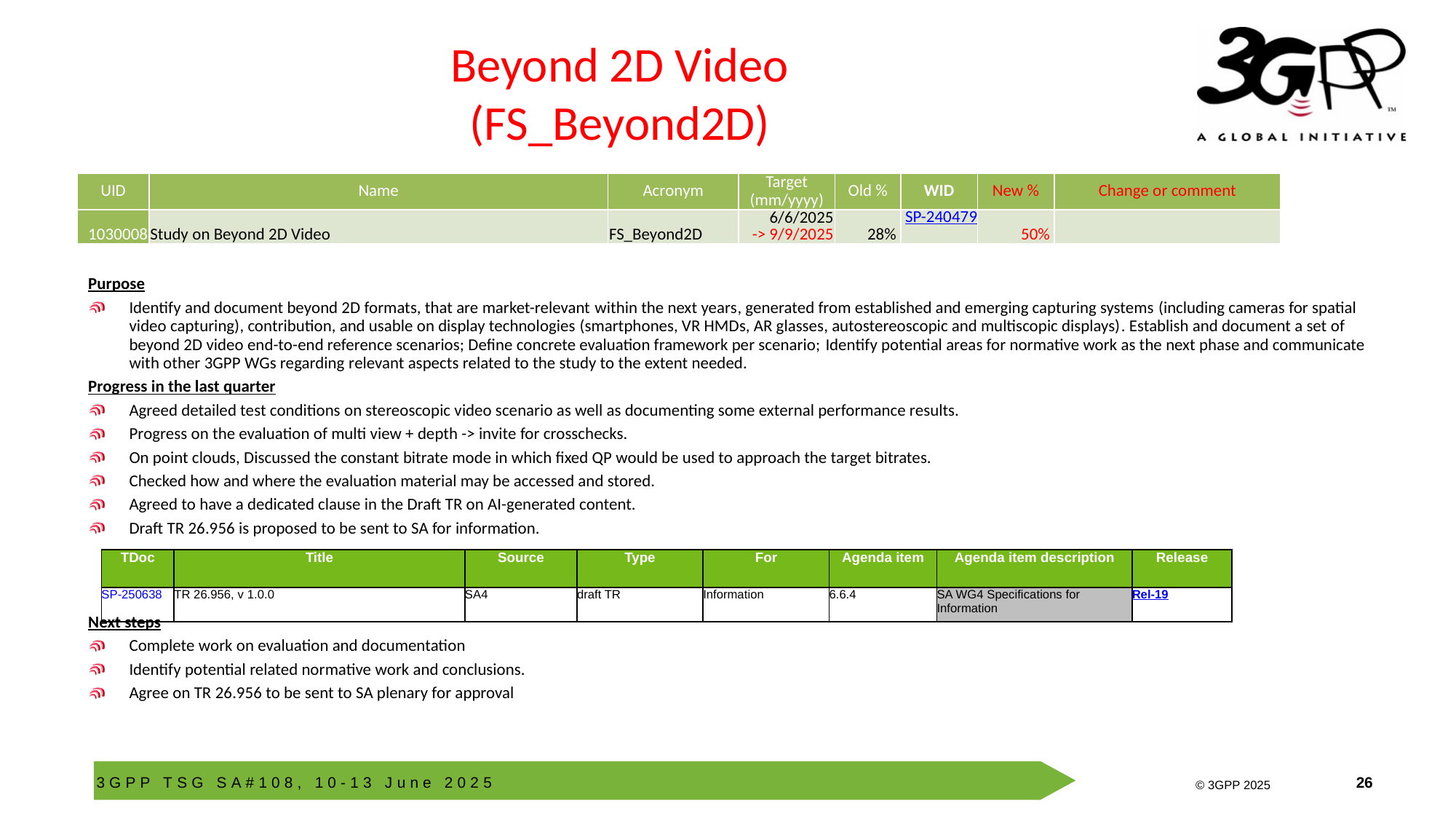

# Beyond 2D Video (FS_Beyond2D)
| UID | Name | Acronym | Target (mm/yyyy) | Old % | WID | New % | Change or comment |
| --- | --- | --- | --- | --- | --- | --- | --- |
| 1030008 | Study on Beyond 2D Video | FS\_Beyond2D | 6/6/2025 -> 9/9/2025 | 28% | SP-240479 | 50% |  |
Purpose
Identify and document beyond 2D formats, that are market-relevant within the next years, generated from established and emerging capturing systems (including cameras for spatial video capturing), contribution, and usable on display technologies (smartphones, VR HMDs, AR glasses, autostereoscopic and multiscopic displays). Establish and document a set of beyond 2D video end-to-end reference scenarios; Define concrete evaluation framework per scenario; Identify potential areas for normative work as the next phase and communicate with other 3GPP WGs regarding relevant aspects related to the study to the extent needed.
Progress in the last quarter
Agreed detailed test conditions on stereoscopic video scenario as well as documenting some external performance results.
Progress on the evaluation of multi view + depth -> invite for crosschecks.
On point clouds, Discussed the constant bitrate mode in which fixed QP would be used to approach the target bitrates.
Checked how and where the evaluation material may be accessed and stored.
Agreed to have a dedicated clause in the Draft TR on AI-generated content.
Draft TR 26.956 is proposed to be sent to SA for information.

Next steps
Complete work on evaluation and documentation
Identify potential related normative work and conclusions.
Agree on TR 26.956 to be sent to SA plenary for approval
| TDoc | Title | Source | Type | For | Agenda item | Agenda item description | Release |
| --- | --- | --- | --- | --- | --- | --- | --- |
| SP-250638 | TR 26.956, v 1.0.0 | SA4 | draft TR | Information | 6.6.4 | SA WG4 Specifications for Information | Rel-19 |